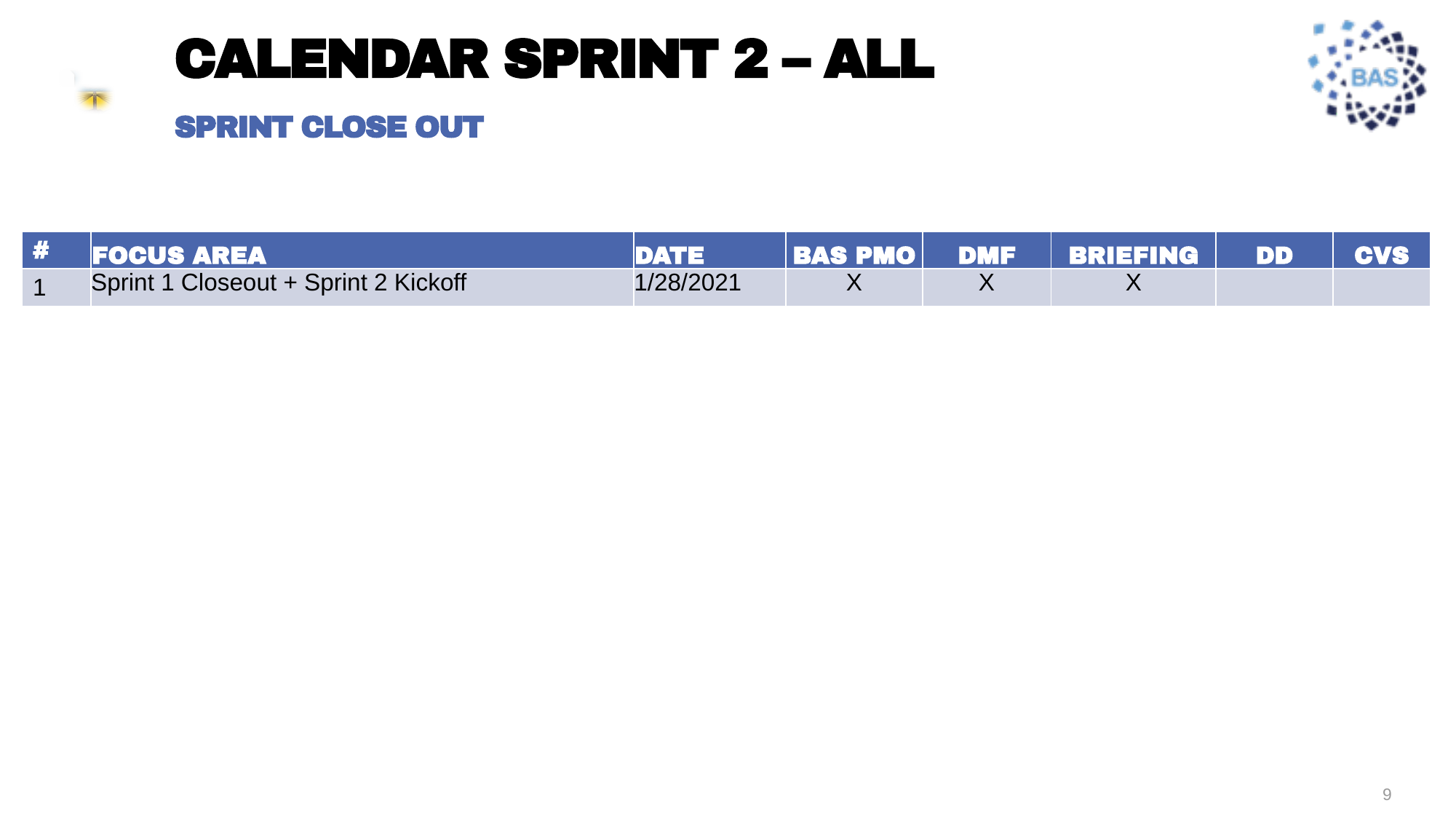

# Calendar sprint 2 – ALL
Sprint close out

| # | FOCUS AREA | DATE | BAS PMO | DMF | BRIEFING | DD | CVS |
| --- | --- | --- | --- | --- | --- | --- | --- |
| 1 | Sprint 1 Closeout + Sprint 2 Kickoff | 1/28/2021 | X | X | X |  |  |